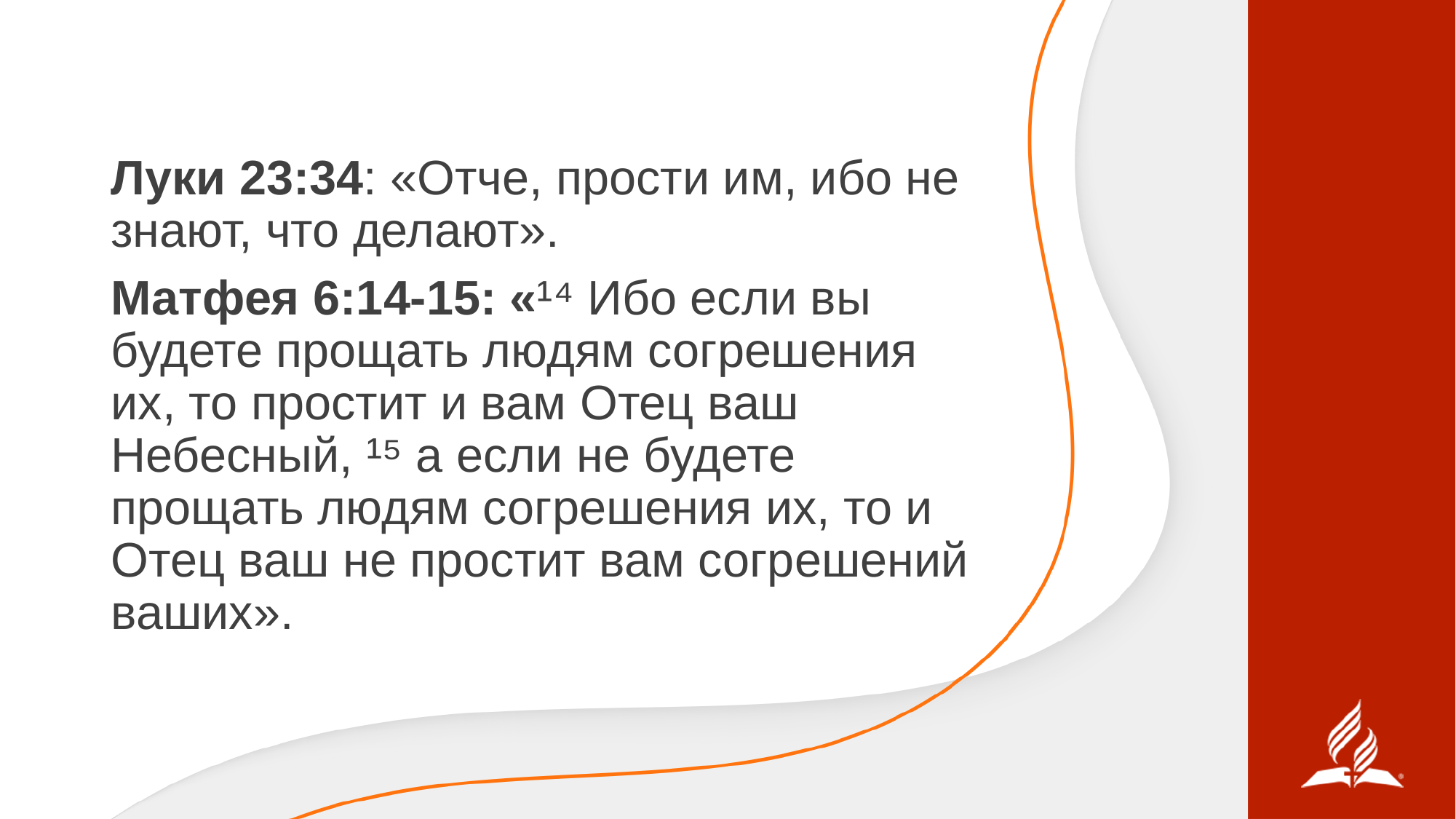

Луки 23:34: «Отче, прости им, ибо не знают, что делают».
Матфея 6:14-15: «¹⁴ Ибо если вы будете прощать людям согрешения их, то простит и вам Отец ваш Небесный, ¹⁵ а если не будете прощать людям согрешения их, то и Отец ваш не простит вам согрешений ваших».